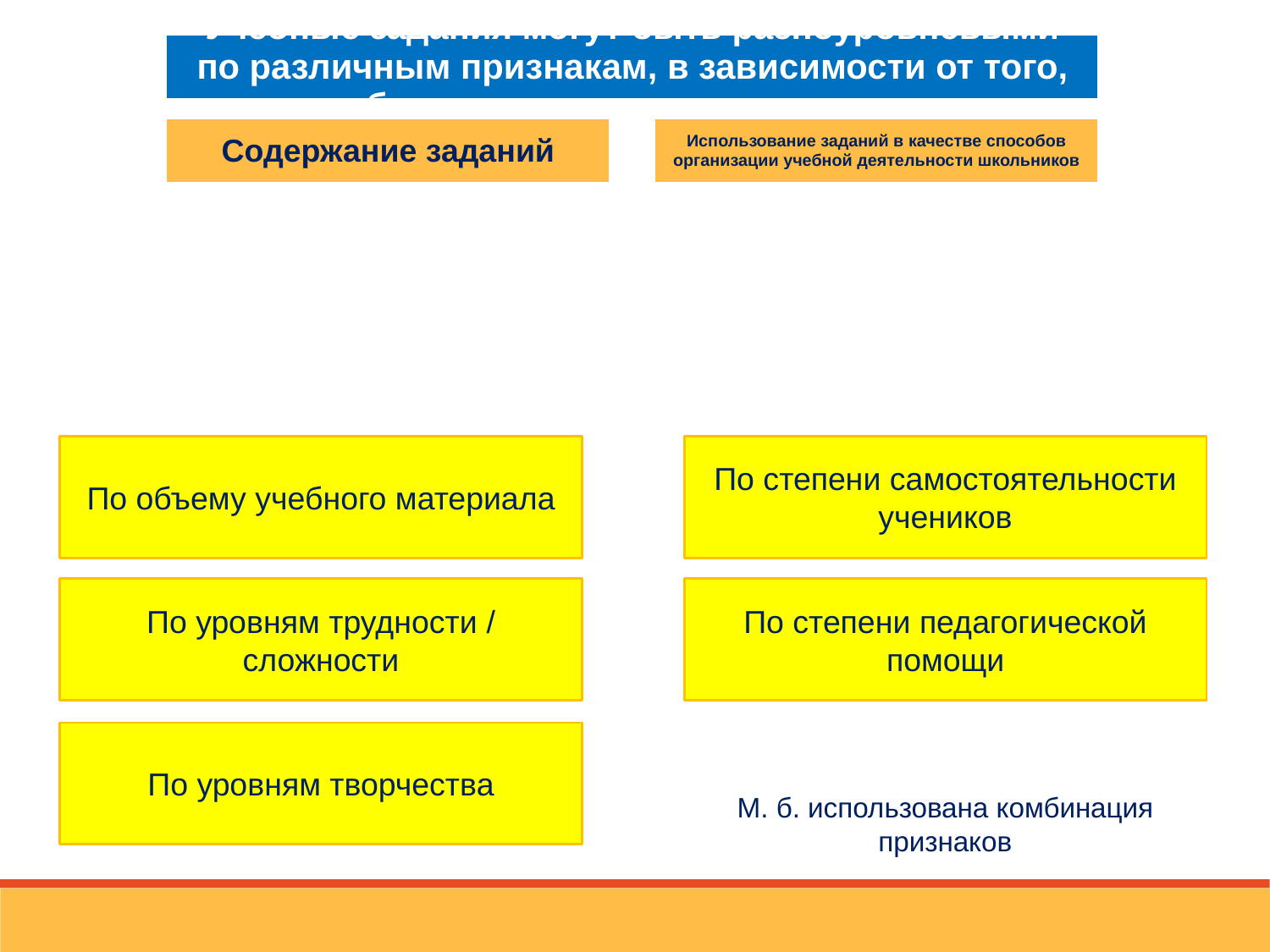

Учебные задания могут быть разноуровневыми по различным признакам, в зависимости от того, что берется за основу подразделения
Содержание заданий
Использование заданий в качестве способов организации учебной деятельности школьников
По объему учебного материала
По степени самостоятельности учеников
По уровням трудности / сложности
По степени педагогической помощи
По уровням творчества
М. б. использована комбинация признаков